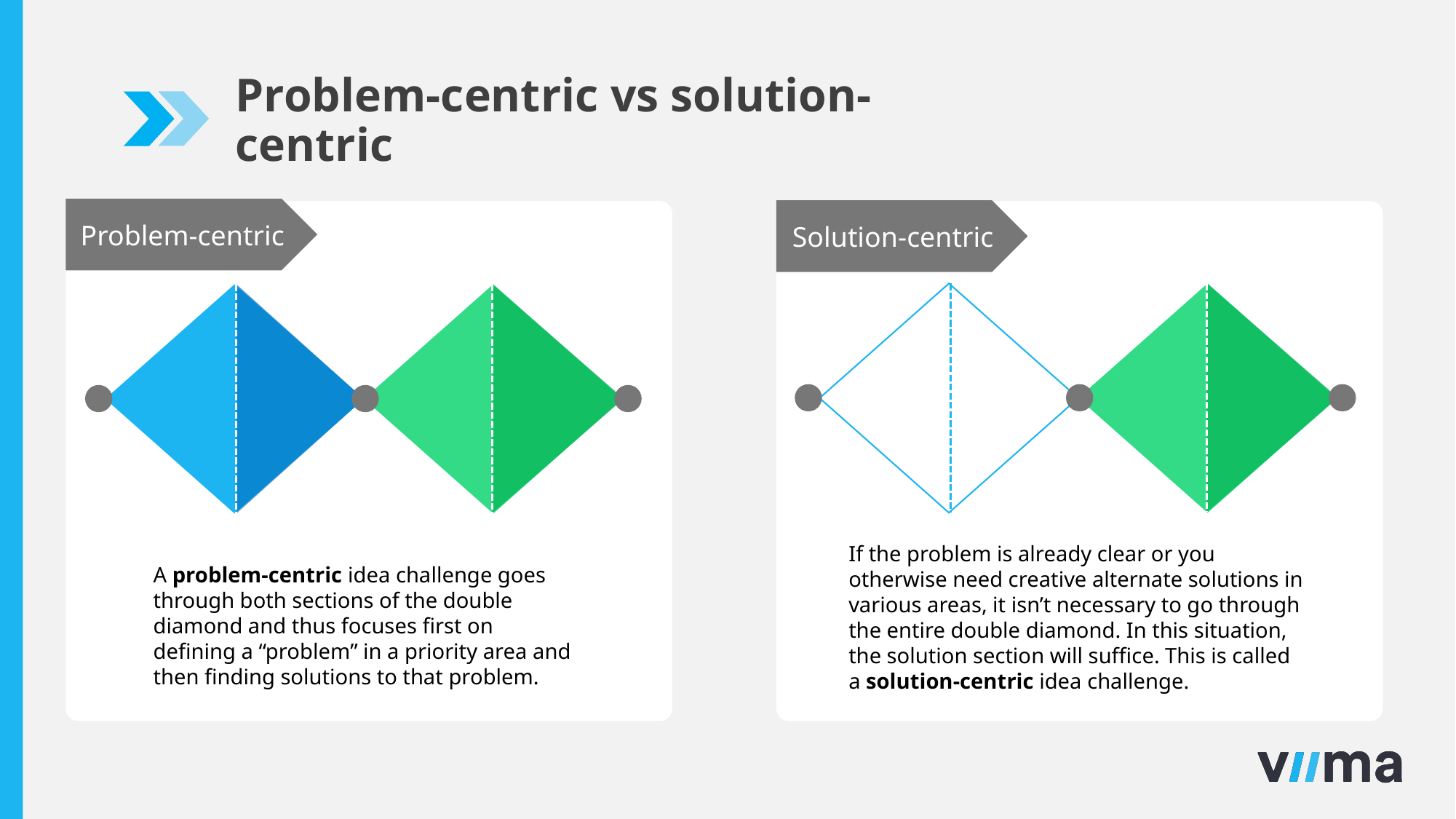

# Problem-centric vs solution-centric

Problem-centric
Solution-centric

If the problem is already clear or you otherwise need creative alternate solutions in various areas, it isn’t necessary to go through the entire double diamond. In this situation, the solution section will suffice. This is called a solution-centric idea challenge.
A problem-centric idea challenge goes through both sections of the double diamond and thus focuses first on defining a “problem” in a priority area and then finding solutions to that problem.